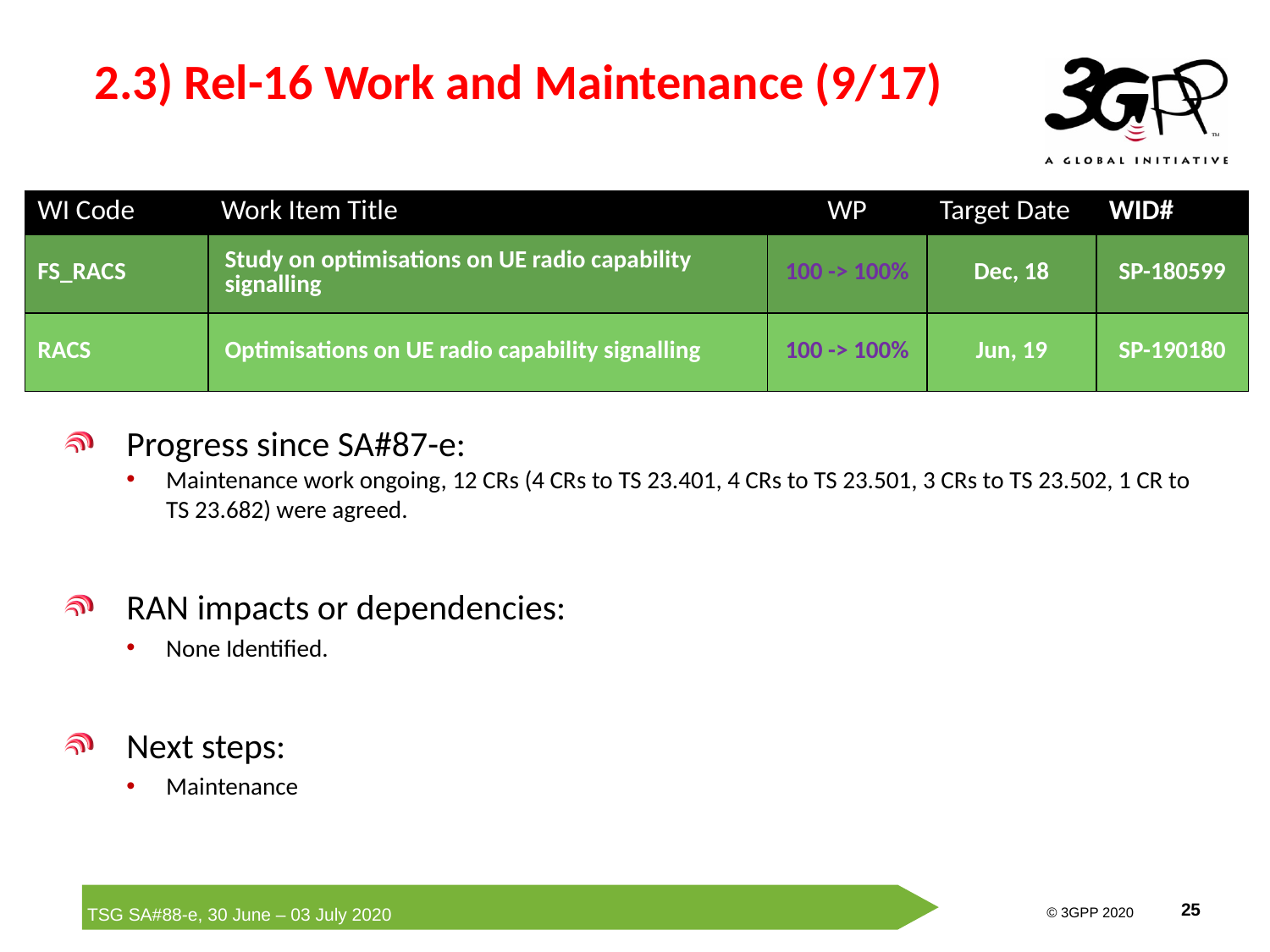

# 2.3) Rel-16 Work and Maintenance (9/17)
| WI Code | Work Item Title | WP | Target Date | WID# |
| --- | --- | --- | --- | --- |
| FS\_RACS | Study on optimisations on UE radio capability signalling | 100 -> 100% | Dec, 18 | SP-180599 |
| RACS | Optimisations on UE radio capability signalling | 100 -> 100% | Jun, 19 | SP-190180 |
Progress since SA#87-e:
Maintenance work ongoing, 12 CRs (4 CRs to TS 23.401, 4 CRs to TS 23.501, 3 CRs to TS 23.502, 1 CR to TS 23.682) were agreed.

RAN impacts or dependencies:
None Identified.

Next steps:
Maintenance